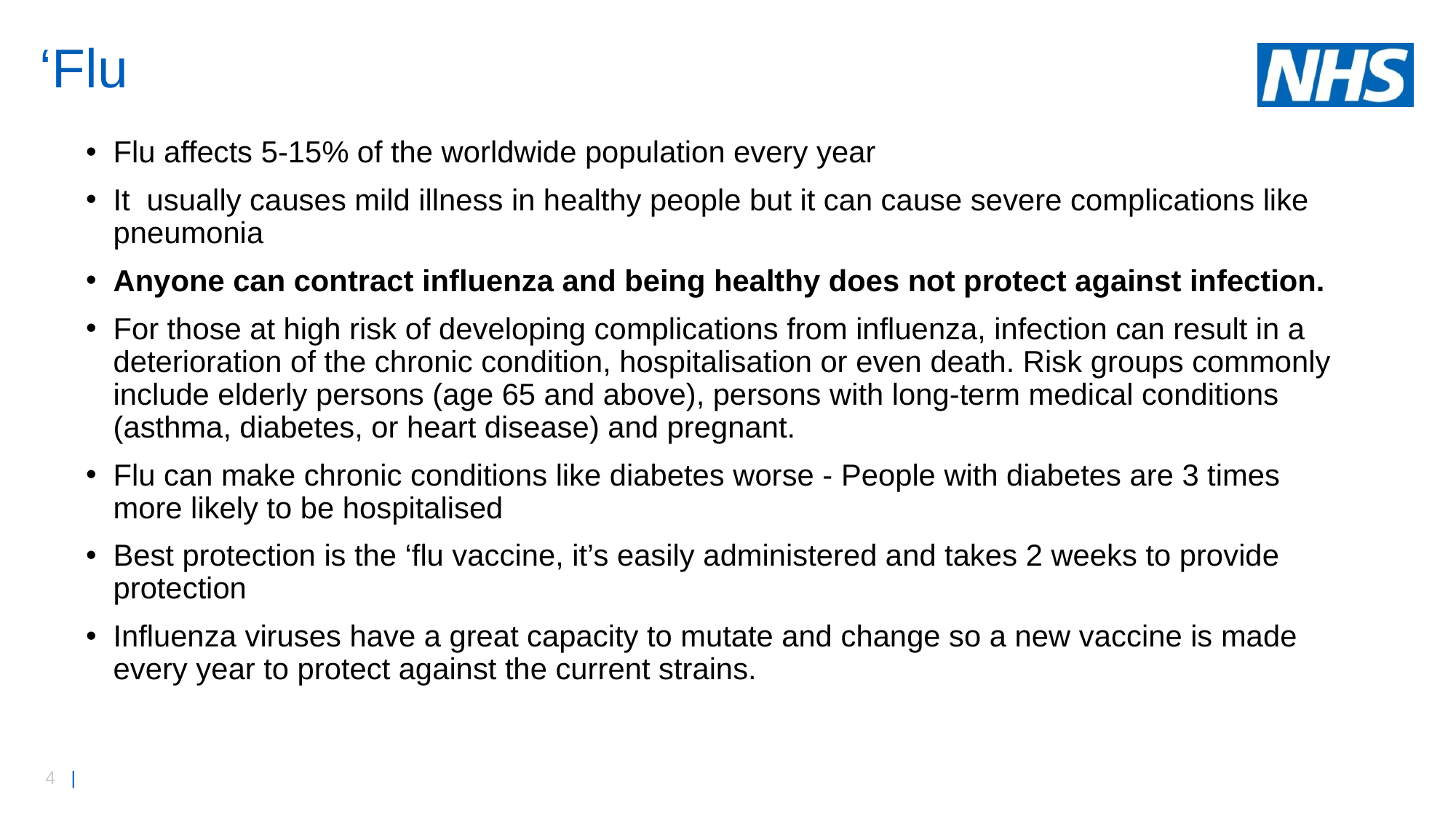

# ‘Flu
Flu affects 5-15% of the worldwide population every year
It  usually causes mild illness in healthy people but it can cause severe complications like pneumonia
Anyone can contract influenza and being healthy does not protect against infection.
For those at high risk of developing complications from influenza, infection can result in a deterioration of the chronic condition, hospitalisation or even death. Risk groups commonly include elderly persons (age 65 and above), persons with long-term medical conditions (asthma, diabetes, or heart disease) and pregnant.
Flu can make chronic conditions like diabetes worse - People with diabetes are 3 times more likely to be hospitalised
Best protection is the ‘flu vaccine, it’s easily administered and takes 2 weeks to provide protection
Influenza viruses have a great capacity to mutate and change so a new vaccine is made every year to protect against the current strains.